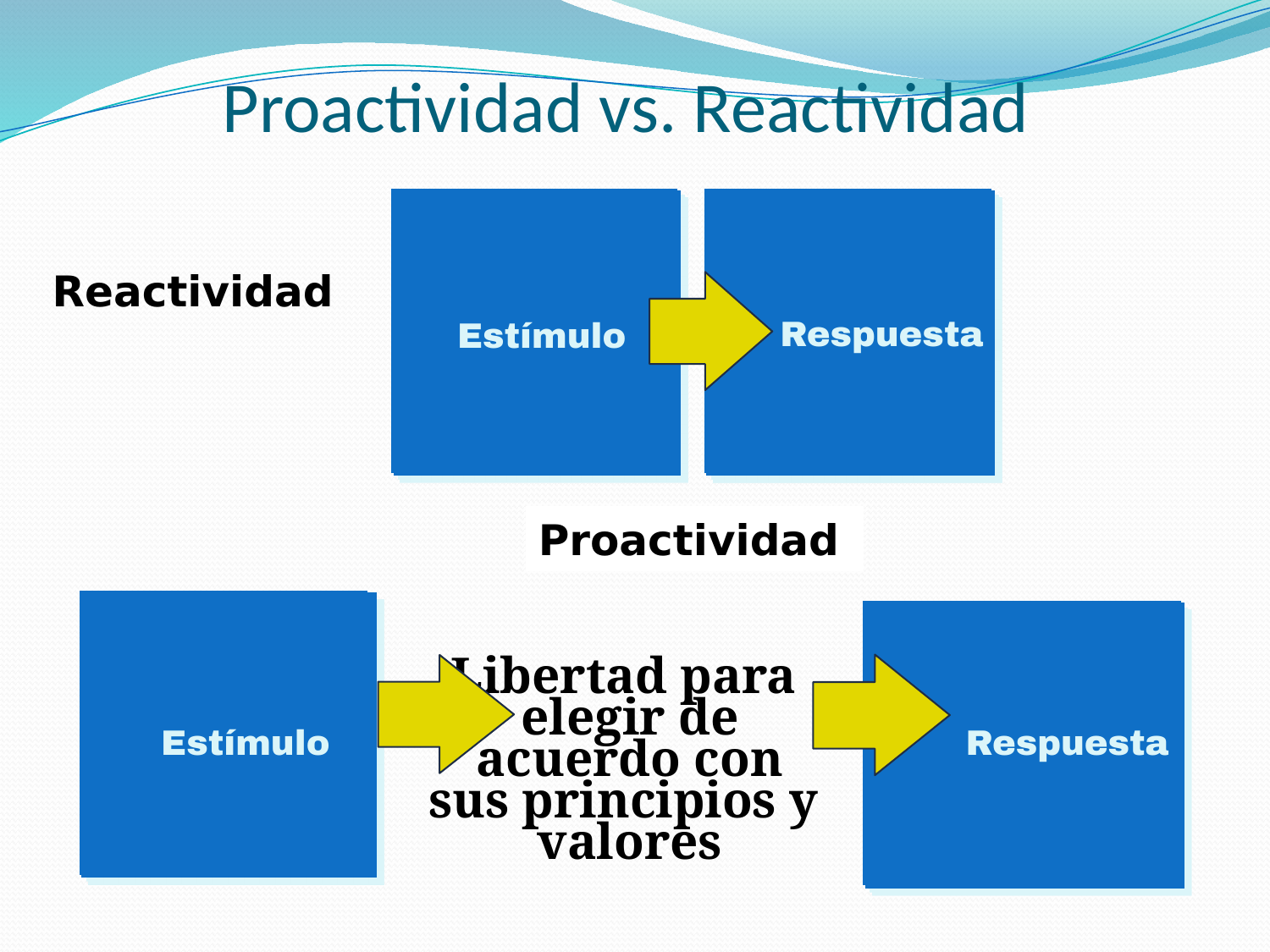

# Proactividad vs. Reactividad

Reactividad

Respuesta
Estímulo
Proactividad

Libertad para
elegir de
acuerdo con
sus principios y  valores

Estímulo
Respuesta